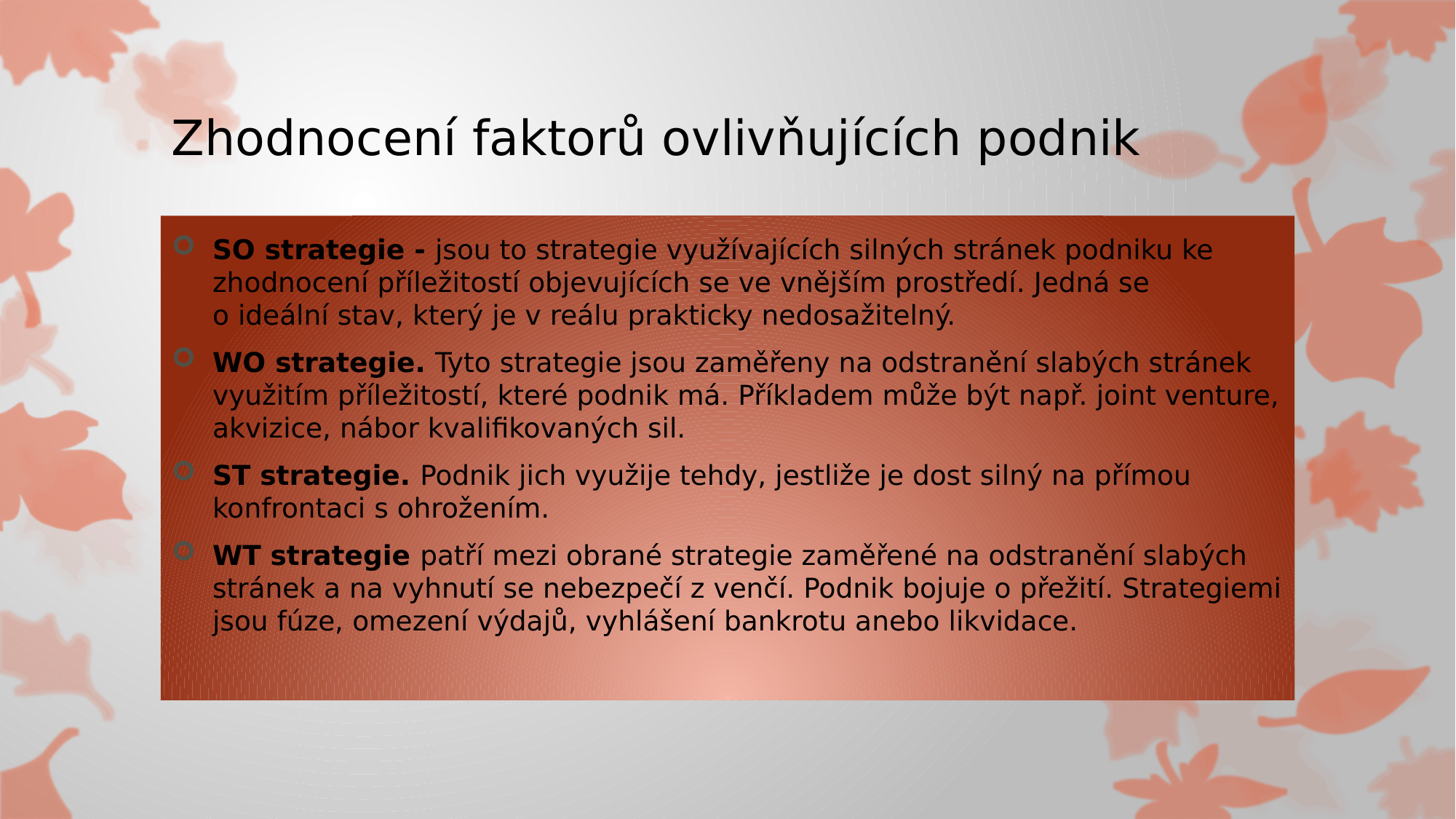

# Zhodnocení faktorů ovlivňujících podnik
SO strategie - jsou to strategie využívajících silných stránek podniku ke zhodnocení příležitostí objevujících se ve vnějším prostředí. Jedná se
o ideální stav, který je v reálu prakticky nedosažitelný.
WO strategie. Tyto strategie jsou zaměřeny na odstranění slabých stránek využitím příležitostí, které podnik má. Příkladem může být např. joint venture, akvizice, nábor kvalifikovaných sil.
ST strategie. Podnik jich využije tehdy, jestliže je dost silný na přímou konfrontaci s ohrožením.
WT strategie patří mezi obrané strategie zaměřené na odstranění slabých stránek a na vyhnutí se nebezpečí z venčí. Podnik bojuje o přežití. Strategiemi jsou fúze, omezení výdajů, vyhlášení bankrotu anebo likvidace.